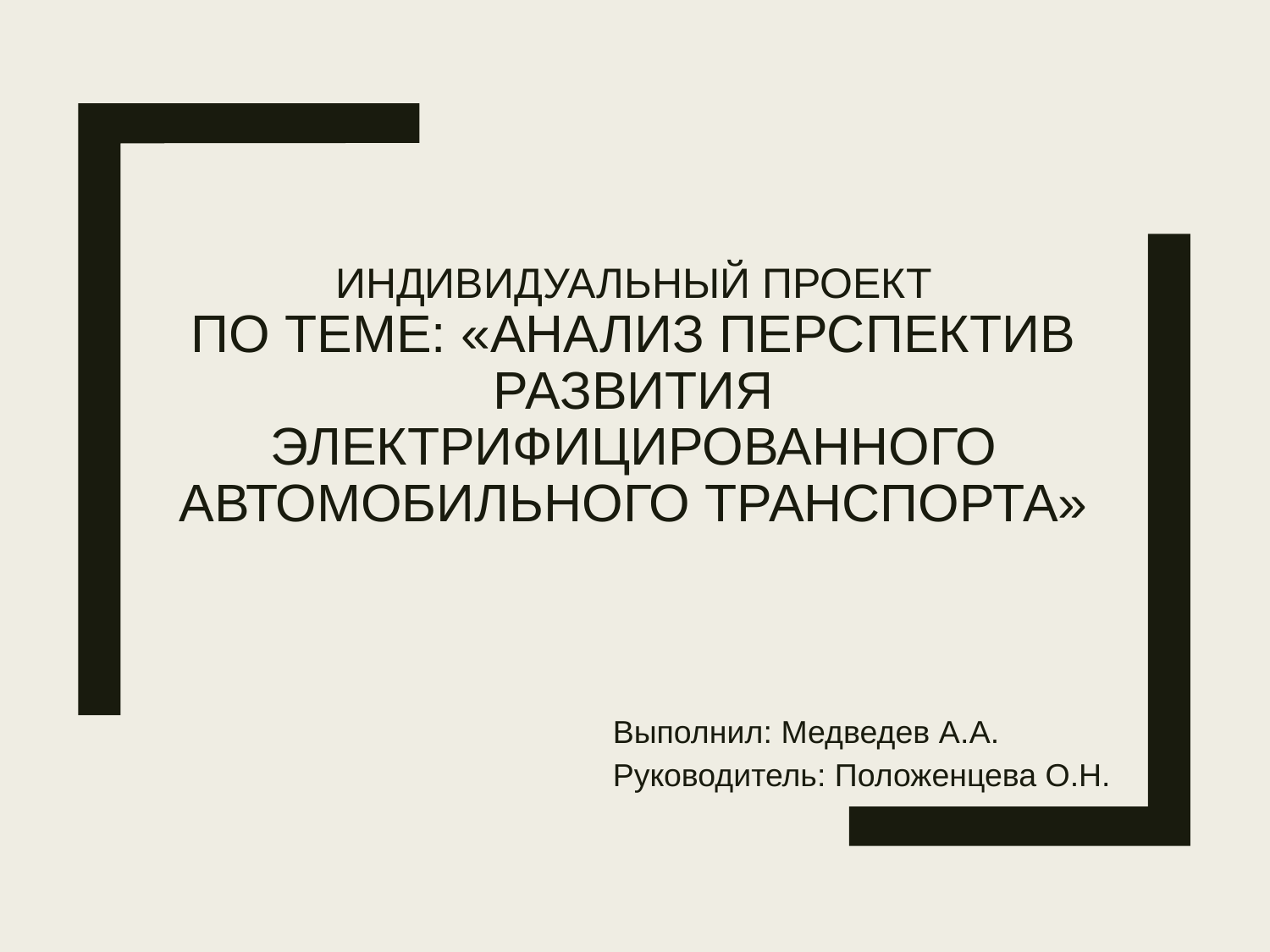

# Индивидуальный проект по теме: «АНАЛИЗ ПЕРСПЕКТИВ РАЗВИТИЯ ЭЛЕКТРИФИЦИРОВАННОГО АВТОМОБИЛЬНОГО ТРАНСПОРТА»
Выполнил: Медведев А.А.
Руководитель: Положенцева О.Н.